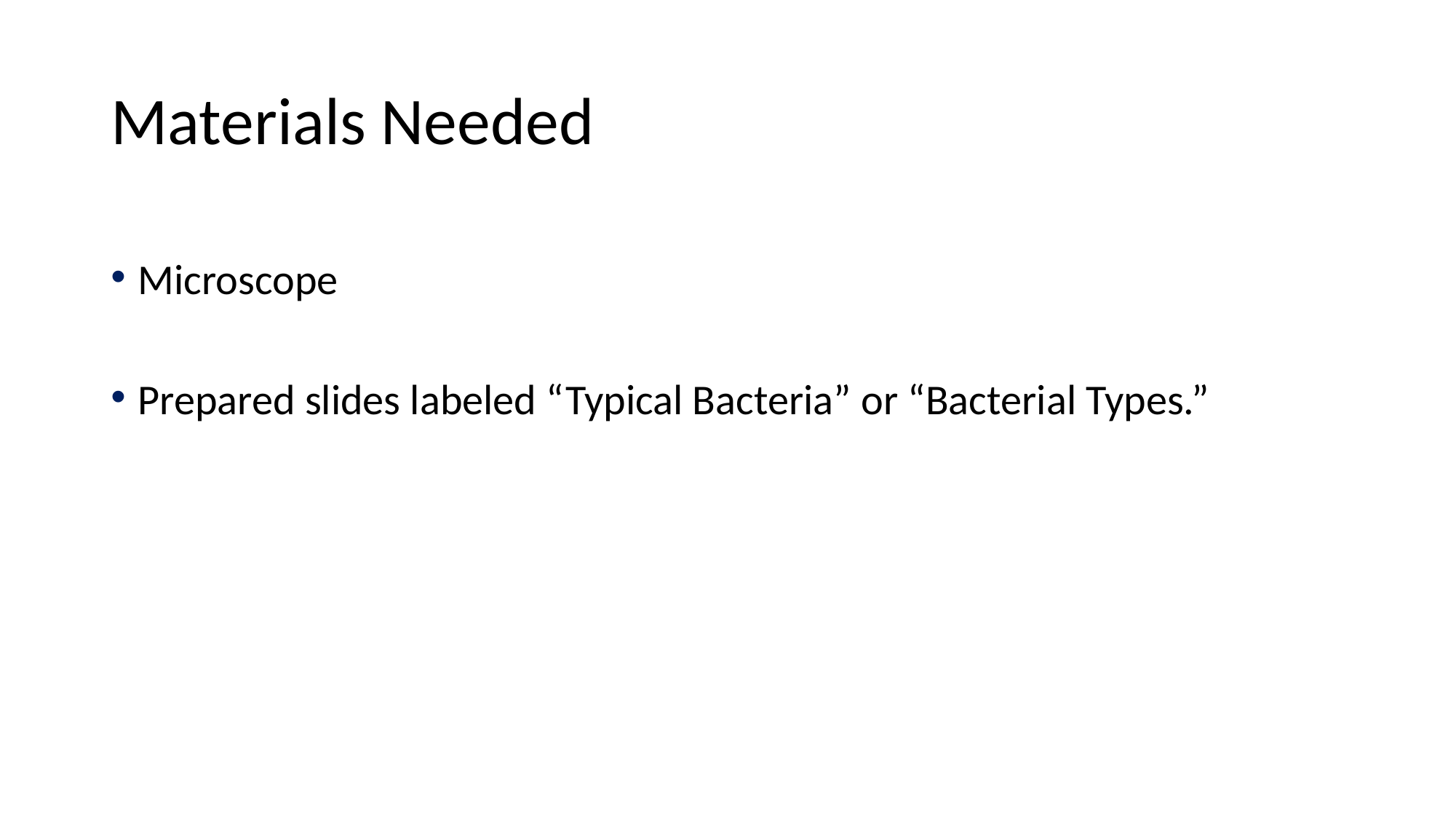

# Materials Needed
Microscope

Prepared slides labeled “Typical Bacteria” or “Bacterial Types.”